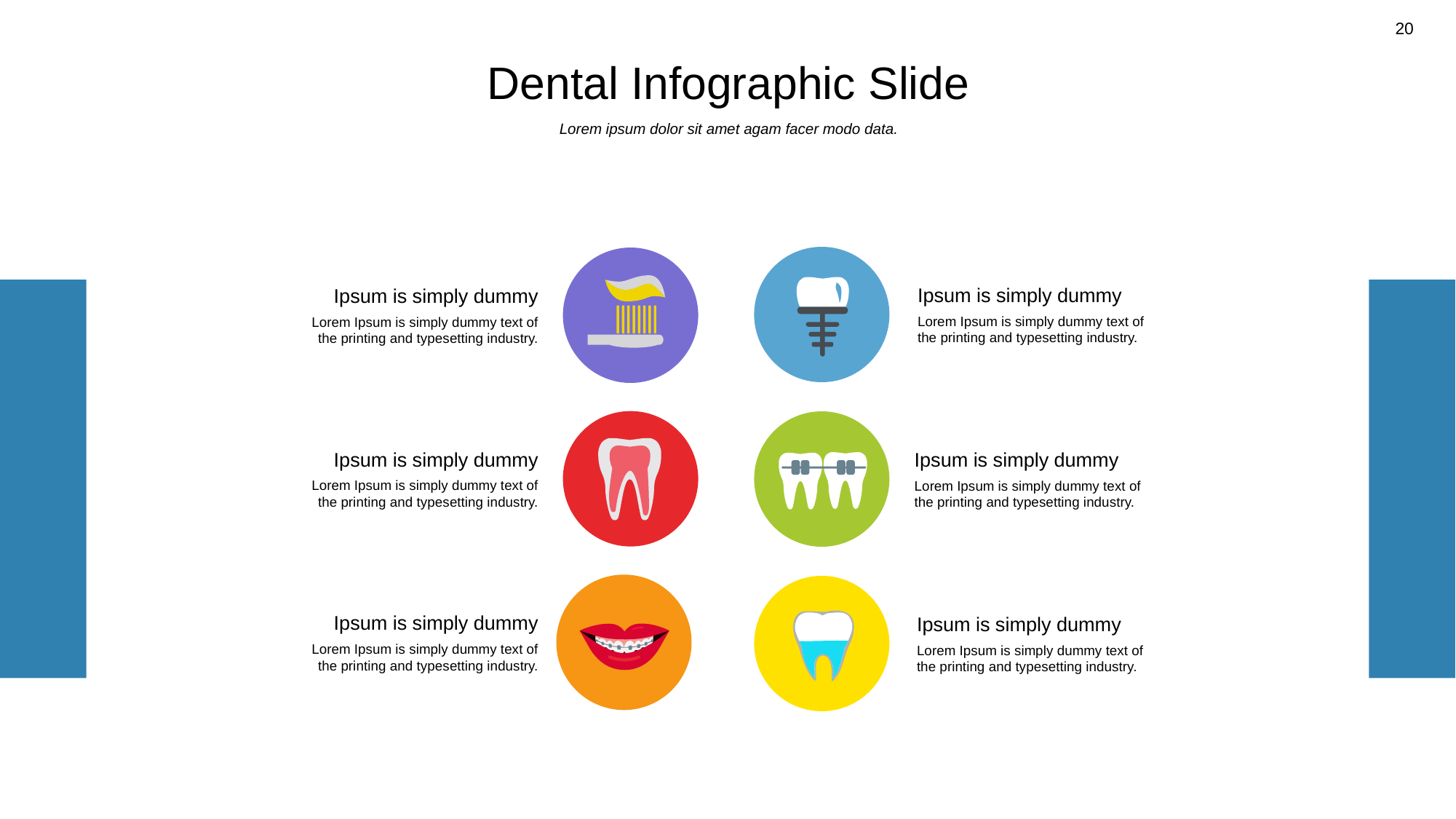

20
# Dental Infographic Slide
Lorem ipsum dolor sit amet agam facer modo data.

Ipsum is simply dummy
Lorem Ipsum is simply dummy text of the printing and typesetting industry.

Ipsum is simply dummy
Lorem Ipsum is simply dummy text of the printing and typesetting industry.

Ipsum is simply dummy
Lorem Ipsum is simply dummy text of the printing and typesetting industry.

Ipsum is simply dummy
Lorem Ipsum is simply dummy text of the printing and typesetting industry.

Ipsum is simply dummy
Lorem Ipsum is simply dummy text of the printing and typesetting industry.

Ipsum is simply dummy
Lorem Ipsum is simply dummy text of the printing and typesetting industry.